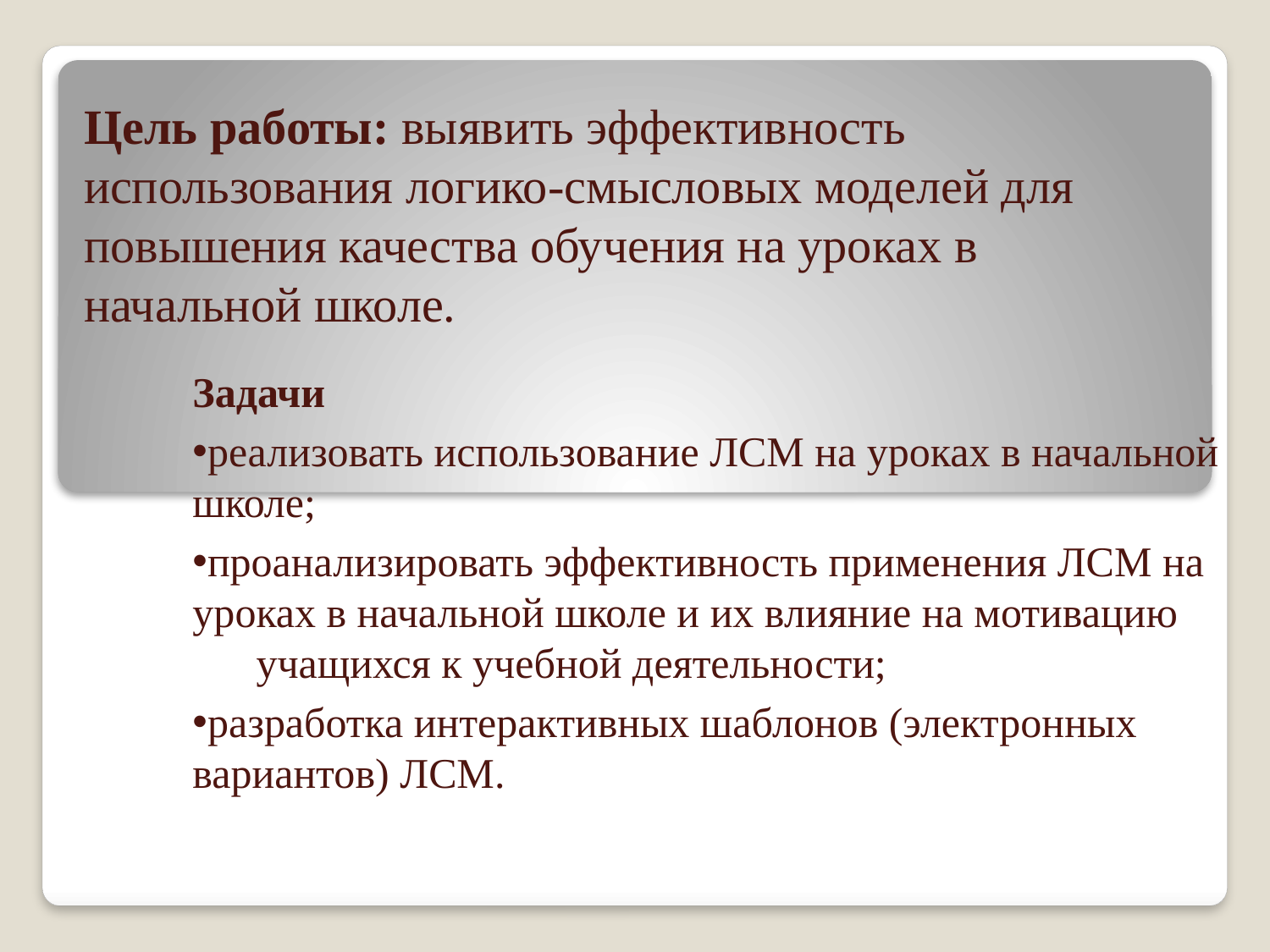

# Цель работы: выявить эффективность использования логико-смысловых моделей для повышения качества обучения на уроках в начальной школе.
Задачи
реализовать использование ЛСМ на уроках в начальной школе;
проанализировать эффективность применения ЛСМ на уроках в начальной школе и их влияние на мотивацию                учащихся к учебной деятельности;
разработка интерактивных шаблонов (электронных вариантов) ЛСМ.